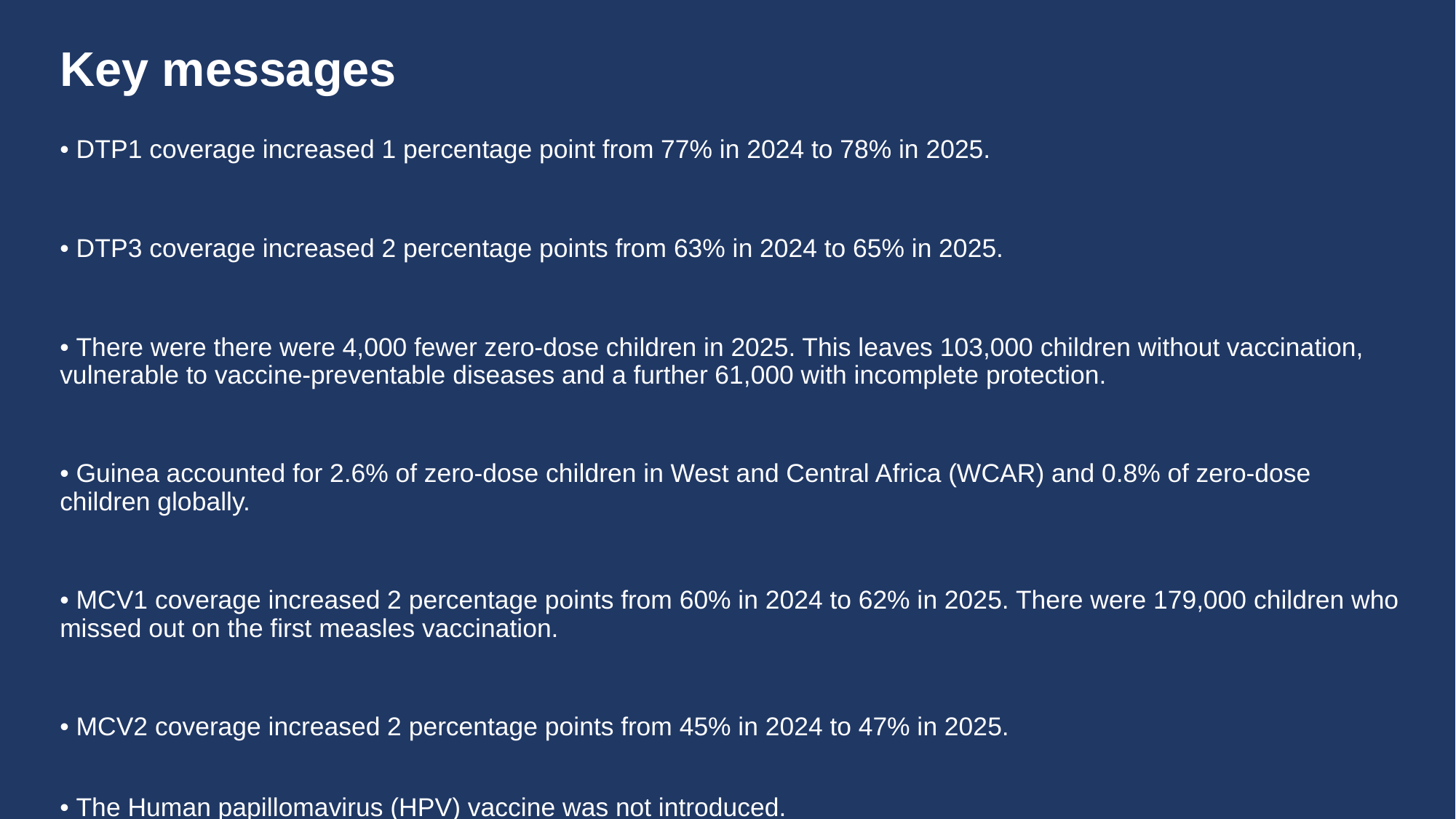

# Key messages
• DTP1 coverage increased 1 percentage point from 77% in 2024 to 78% in 2025.

• DTP3 coverage increased 2 percentage points from 63% in 2024 to 65% in 2025.

• There were there were 4,000 fewer zero-dose children in 2025. This leaves 103,000 children without vaccination, vulnerable to vaccine-preventable diseases and a further 61,000 with incomplete protection.

• Guinea accounted for 2.6% of zero-dose children in West and Central Africa (WCAR) and 0.8% of zero-dose children globally.

• MCV1 coverage increased 2 percentage points from 60% in 2024 to 62% in 2025. There were 179,000 children who missed out on the first measles vaccination.

• MCV2 coverage increased 2 percentage points from 45% in 2024 to 47% in 2025.

• The Human papillomavirus (HPV) vaccine was not introduced.